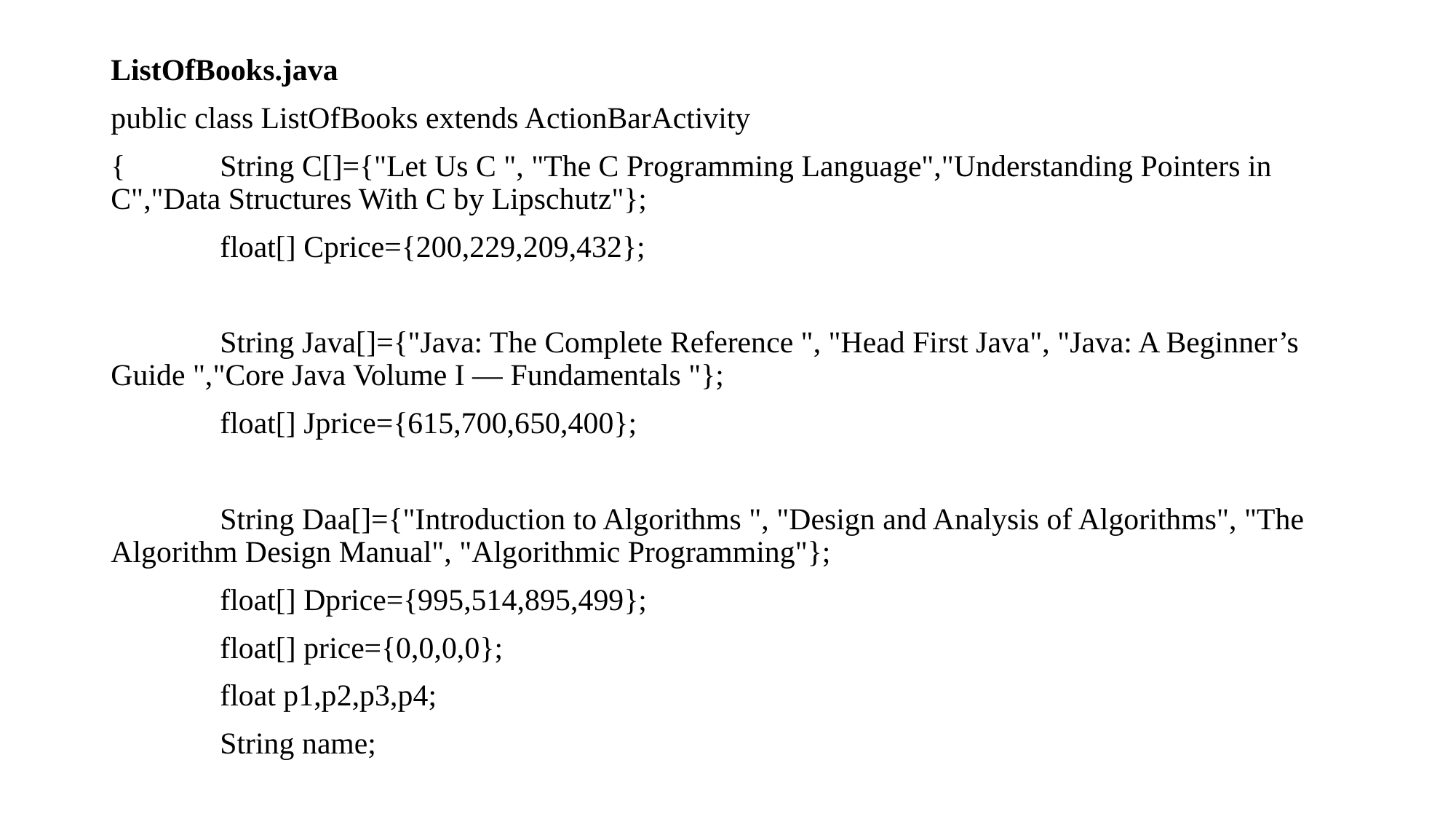

ListOfBooks.java
public class ListOfBooks extends ActionBarActivity
{	String C[]={"Let Us C ", "The C Programming Language","Understanding Pointers in C","Data Structures With C by Lipschutz"};
	float[] Cprice={200,229,209,432};

	String Java[]={"Java: The Complete Reference ", "Head First Java", "Java: A Beginner’s Guide ","Core Java Volume I — Fundamentals "};
	float[] Jprice={615,700,650,400};

	String Daa[]={"Introduction to Algorithms ", "Design and Analysis of Algorithms", "The Algorithm Design Manual", "Algorithmic Programming"};
	float[] Dprice={995,514,895,499};
	float[] price={0,0,0,0};
	float p1,p2,p3,p4;
	String name;